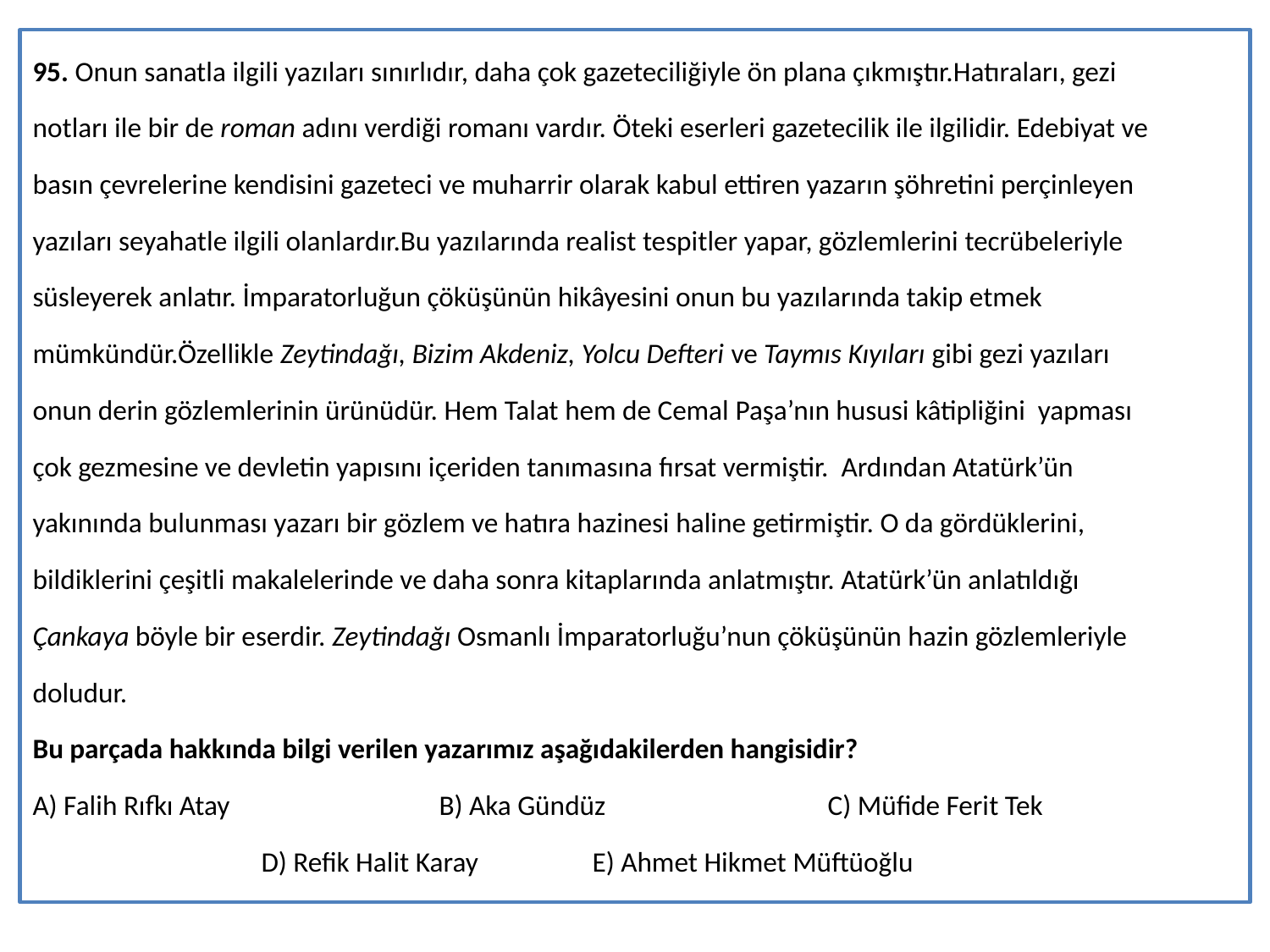

95. Onun sanatla ilgili yazıları sınırlıdır, daha çok gazeteciliğiyle ön plana çıkmıştır.Hatıraları, gezi
notları ile bir de roman adını verdiği romanı vardır. Öteki eserleri gazetecilik ile ilgilidir. Edebiyat ve
basın çevrelerine kendisini gazeteci ve muharrir olarak kabul ettiren yazarın şöhretini perçinleyen
yazıları seyahatle ilgili olanlardır.Bu yazılarında realist tespitler yapar, gözlemlerini tecrübeleriyle
süsleyerek anlatır. İmparatorluğun çöküşünün hikâyesini onun bu yazılarında takip etmek
mümkündür.Özellikle Zeytindağı, Bizim Akdeniz, Yolcu Defteri ve Taymıs Kıyıları gibi gezi yazıları
onun derin gözlemlerinin ürünüdür. Hem Talat hem de Cemal Paşa’nın hususi kâtipliğini  yapması
çok gezmesine ve devletin yapısını içeriden tanımasına fırsat vermiştir.  Ardından Atatürk’ün
yakınında bulunması yazarı bir gözlem ve hatıra hazinesi haline getirmiştir. O da gördüklerini,
bildiklerini çeşitli makalelerinde ve daha sonra kitaplarında anlatmıştır. Atatürk’ün anlatıldığı
Çankaya böyle bir eserdir. Zeytindağı Osmanlı İmparatorluğu’nun çöküşünün hazin gözlemleriyle
doludur.
Bu parçada hakkında bilgi verilen yazarımız aşağıdakilerden hangisidir?
A) Falih Rıfkı Atay                                 B) Aka Gündüz                                   C) Müfide Ferit Tek
                                    D) Refik Halit Karay                  E) Ahmet Hikmet Müftüoğlu